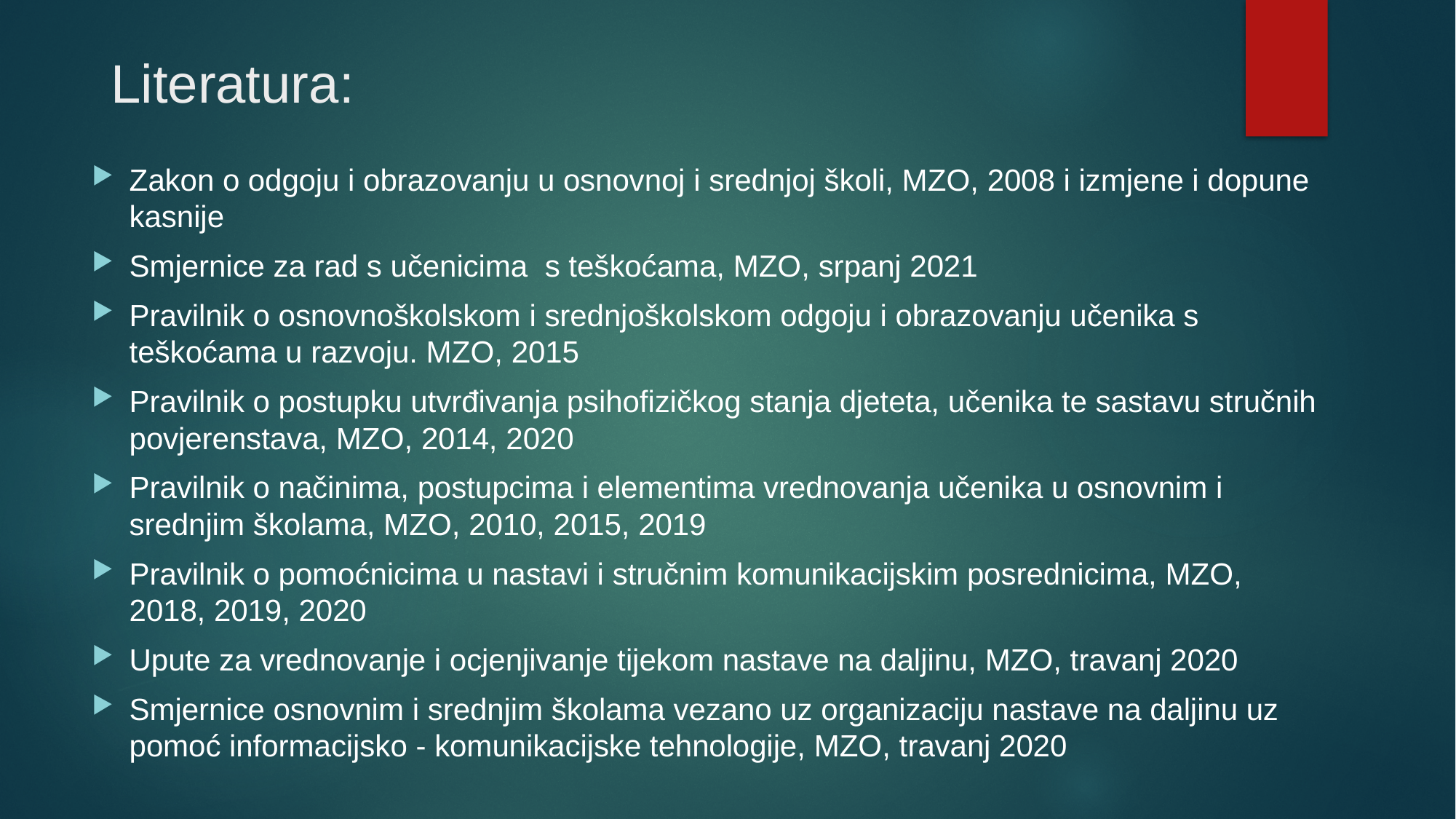

# Literatura:
Zakon o odgoju i obrazovanju u osnovnoj i srednjoj školi, MZO, 2008 i izmjene i dopune kasnije
Smjernice za rad s učenicima  s teškoćama, MZO, srpanj 2021
Pravilnik o osnovnoškolskom i srednjoškolskom odgoju i obrazovanju učenika s teškoćama u razvoju. MZO, 2015
Pravilnik o postupku utvrđivanja psihofizičkog stanja djeteta, učenika te sastavu stručnih povjerenstava, MZO, 2014, 2020
Pravilnik o načinima, postupcima i elementima vrednovanja učenika u osnovnim i srednjim školama, MZO, 2010, 2015, 2019
Pravilnik o pomoćnicima u nastavi i stručnim komunikacijskim posrednicima, MZO, 2018, 2019, 2020
Upute za vrednovanje i ocjenjivanje tijekom nastave na daljinu, MZO, travanj 2020
Smjernice osnovnim i srednjim školama vezano uz organizaciju nastave na daljinu uz pomoć informacijsko - komunikacijske tehnologije, MZO, travanj 2020